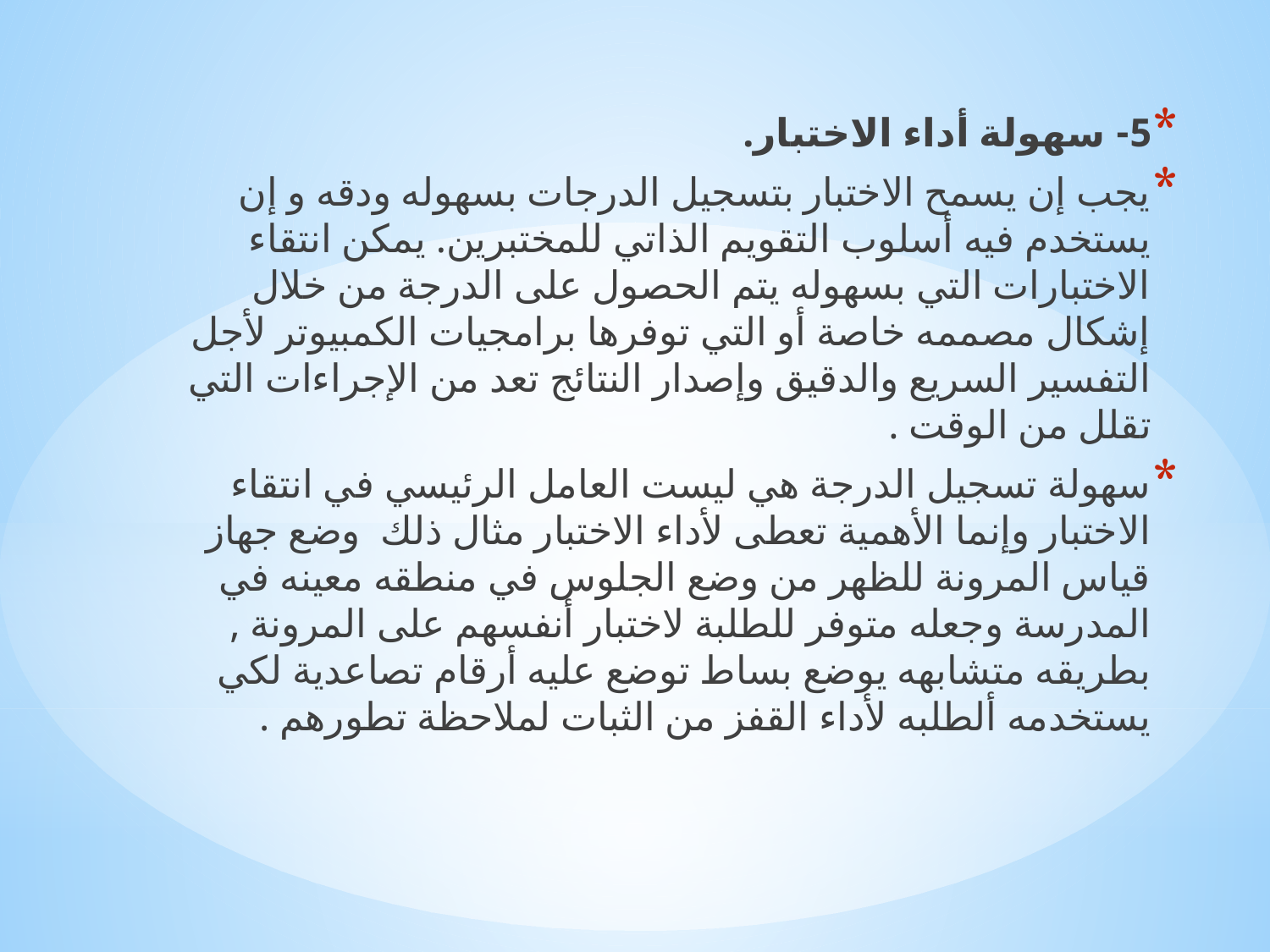

5- سهولة أداء الاختبار.
يجب إن يسمح الاختبار بتسجيل الدرجات بسهوله ودقه و إن يستخدم فيه أسلوب التقويم الذاتي للمختبرين. يمكن انتقاء الاختبارات التي بسهوله يتم الحصول على الدرجة من خلال إشكال مصممه خاصة أو التي توفرها برامجيات الكمبيوتر لأجل التفسير السريع والدقيق وإصدار النتائج تعد من الإجراءات التي تقلل من الوقت .
سهولة تسجيل الدرجة هي ليست العامل الرئيسي في انتقاء الاختبار وإنما الأهمية تعطى لأداء الاختبار مثال ذلك  وضع جهاز قياس المرونة للظهر من وضع الجلوس في منطقه معينه في المدرسة وجعله متوفر للطلبة لاختبار أنفسهم على المرونة , بطريقه متشابهه يوضع بساط توضع عليه أرقام تصاعدية لكي يستخدمه ألطلبه لأداء القفز من الثبات لملاحظة تطورهم .